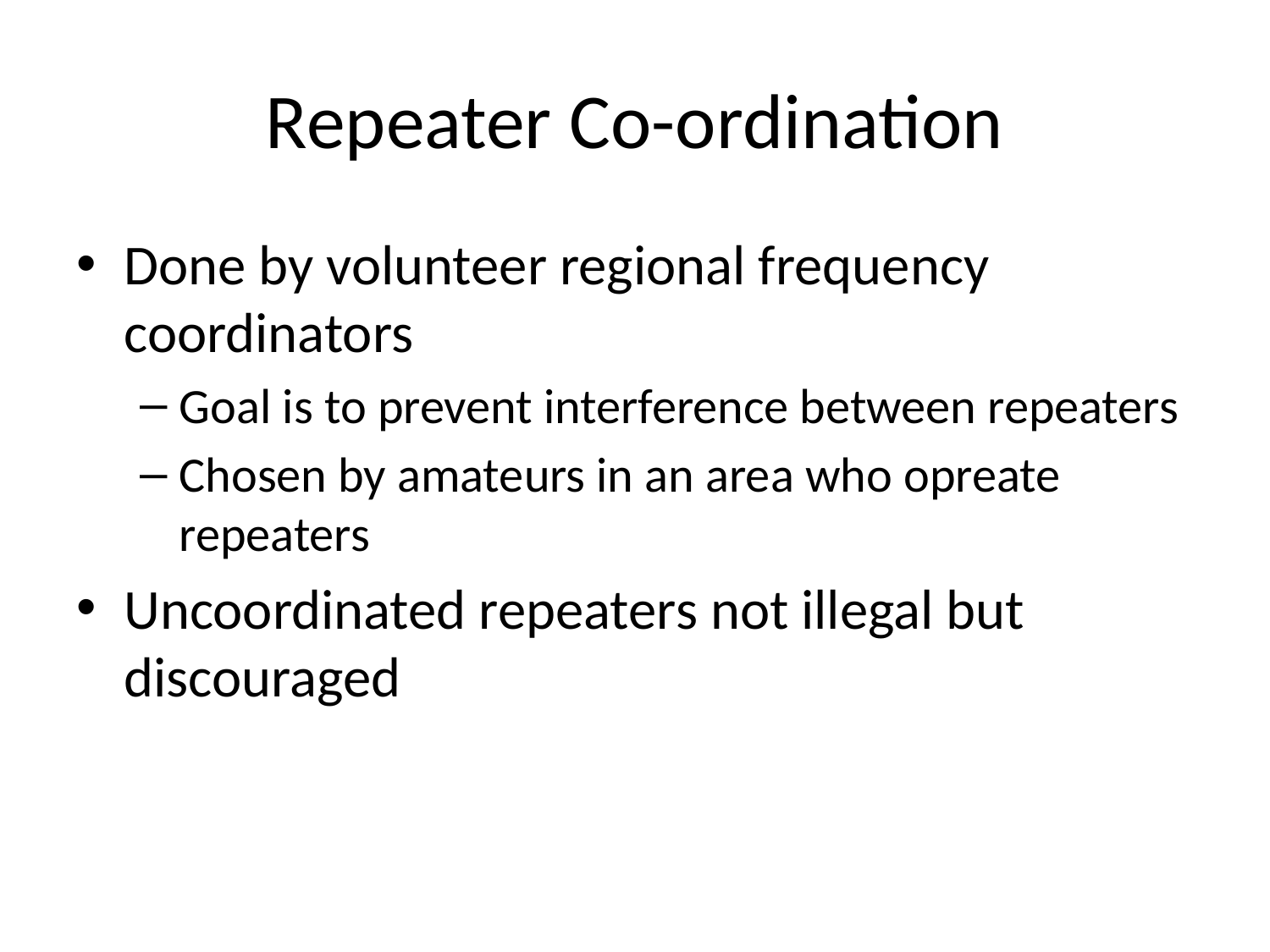

# Repeater Co-ordination
Done by volunteer regional frequency coordinators
Goal is to prevent interference between repeaters
Chosen by amateurs in an area who opreate repeaters
Uncoordinated repeaters not illegal but discouraged